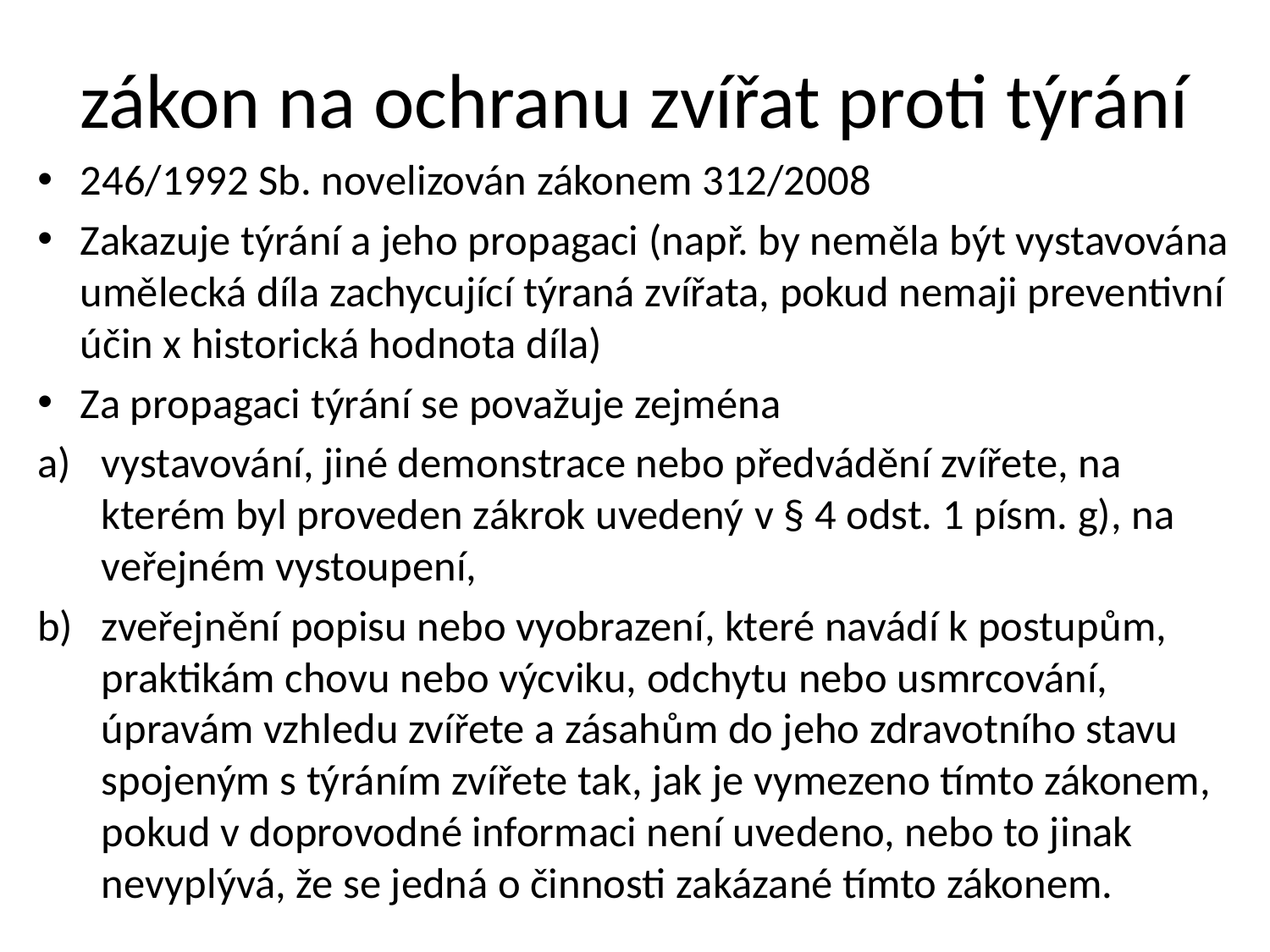

# zákon na ochranu zvířat proti týrání
246/1992 Sb. novelizován zákonem 312/2008
Zakazuje týrání a jeho propagaci (např. by neměla být vystavována umělecká díla zachycující týraná zvířata, pokud nemaji preventivní účin x historická hodnota díla)
Za propagaci týrání se považuje zejména
vystavování, jiné demonstrace nebo předvádění zvířete, na kterém byl proveden zákrok uvedený v § 4 odst. 1 písm. g), na veřejném vystoupení,
zveřejnění popisu nebo vyobrazení, které navádí k postupům, praktikám chovu nebo výcviku, odchytu nebo usmrcování, úpravám vzhledu zvířete a zásahům do jeho zdravotního stavu spojeným s týráním zvířete tak, jak je vymezeno tímto zákonem, pokud v doprovodné informaci není uvedeno, nebo to jinak nevyplývá, že se jedná o činnosti zakázané tímto zákonem.